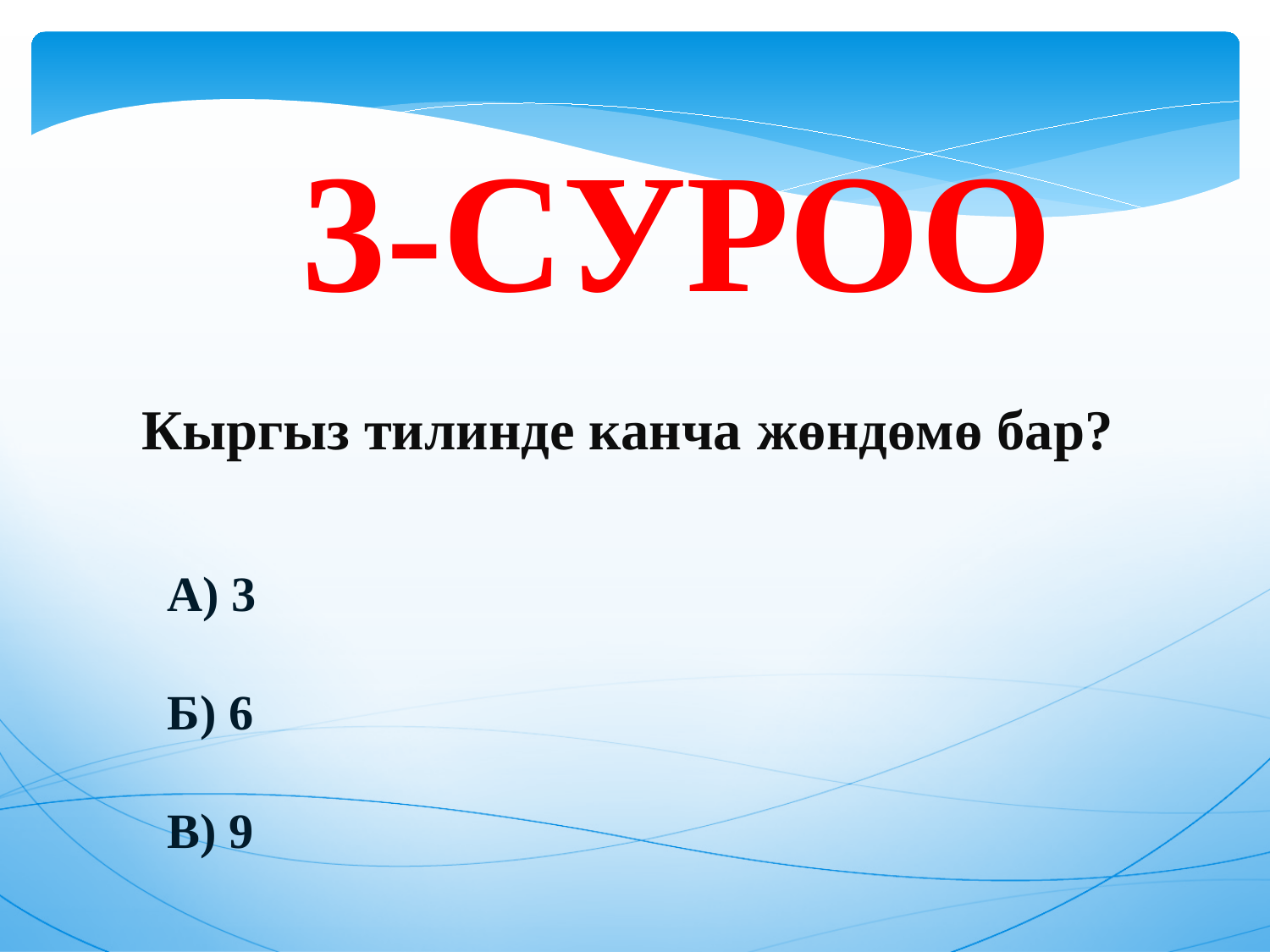

3-СУРОО
Кыргыз тилинде канча жөндөмө бар?
А) 3

Б) 6

В) 9